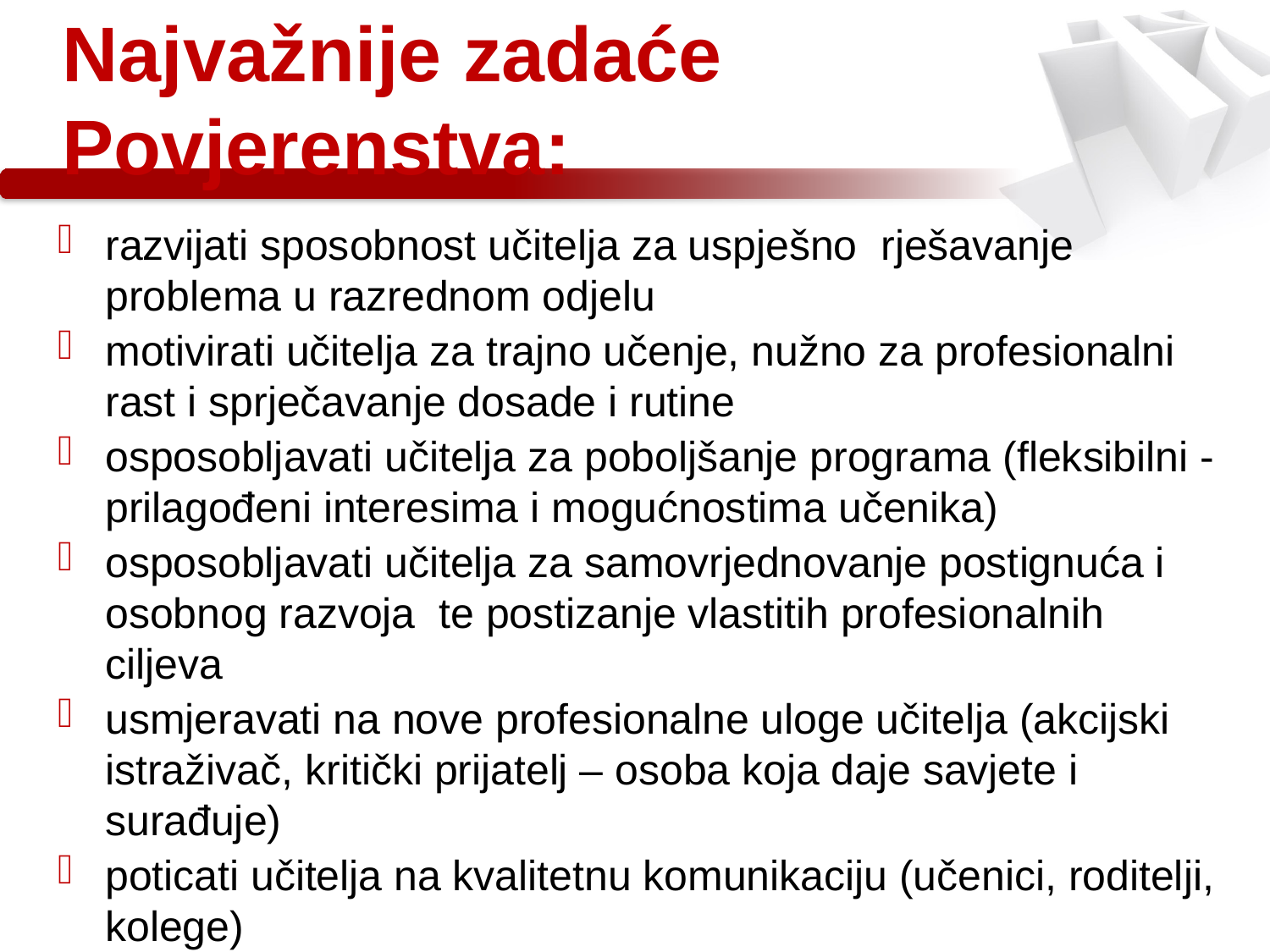

# Najvažnije zadaće Povjerenstva:
razvijati sposobnost učitelja za uspješno  rješavanje problema u razrednom odjelu
motivirati učitelja za trajno učenje, nužno za profesionalni rast i sprječavanje dosade i rutine
osposobljavati učitelja za poboljšanje programa (fleksibilni -prilagođeni interesima i mogućnostima učenika)
osposobljavati učitelja za samovrjednovanje postignuća i osobnog razvoja  te postizanje vlastitih profesionalnih ciljeva
usmjeravati na nove profesionalne uloge učitelja (akcijski istraživač, kritički prijatelj – osoba koja daje savjete i surađuje)
poticati učitelja na kvalitetnu komunikaciju (učenici, roditelji, kolege)
razvijati empatiju, senzibilnost, sposobnost slušanja...